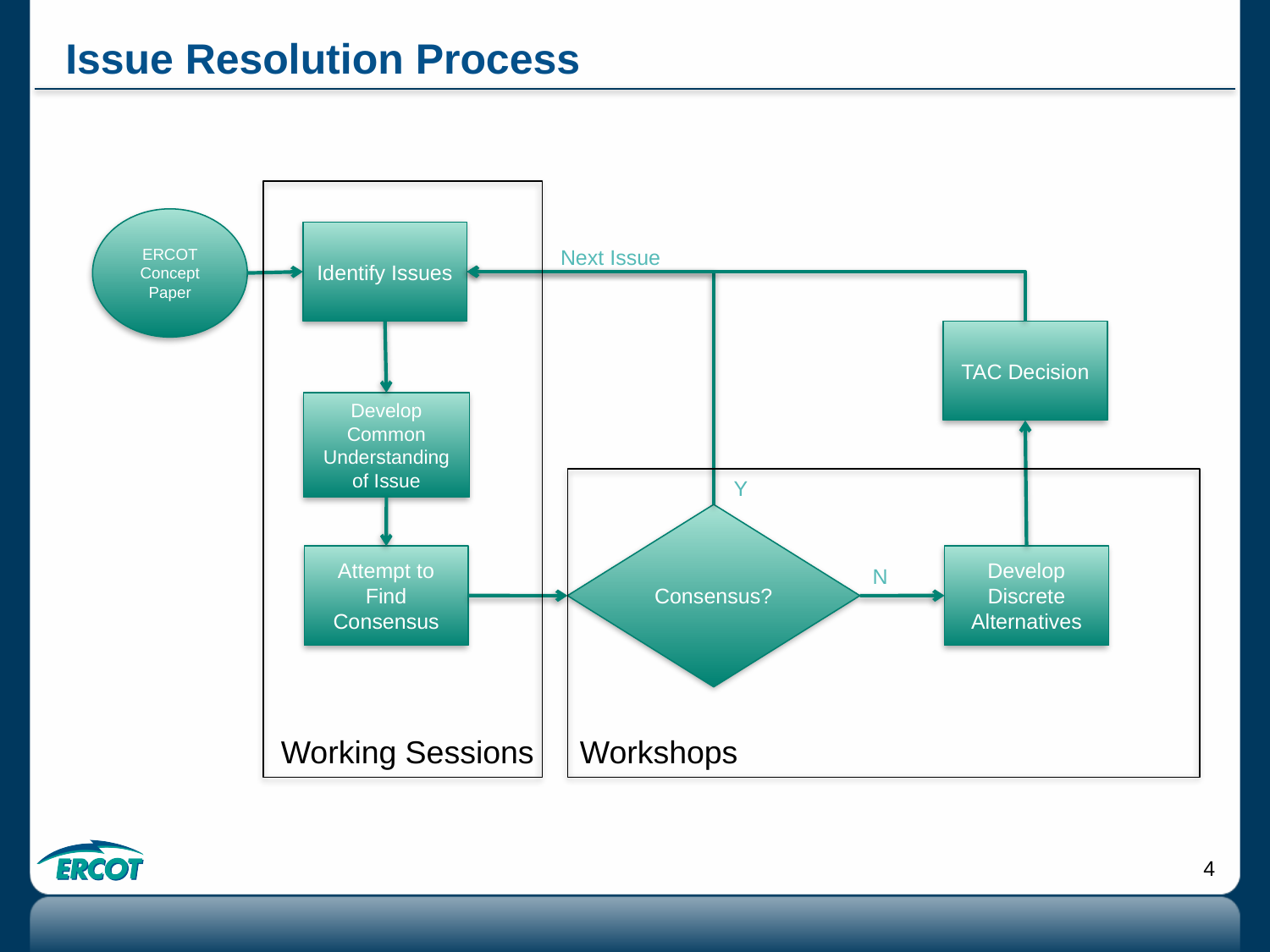

# Issue Resolution Process

ERCOT Concept Paper
Identify Issues
Next Issue
TAC Decision
Develop Common Understanding of Issue

Y
Consensus?
Develop Discrete Alternatives
Attempt to Find Consensus
N
Working Sessions
Workshops